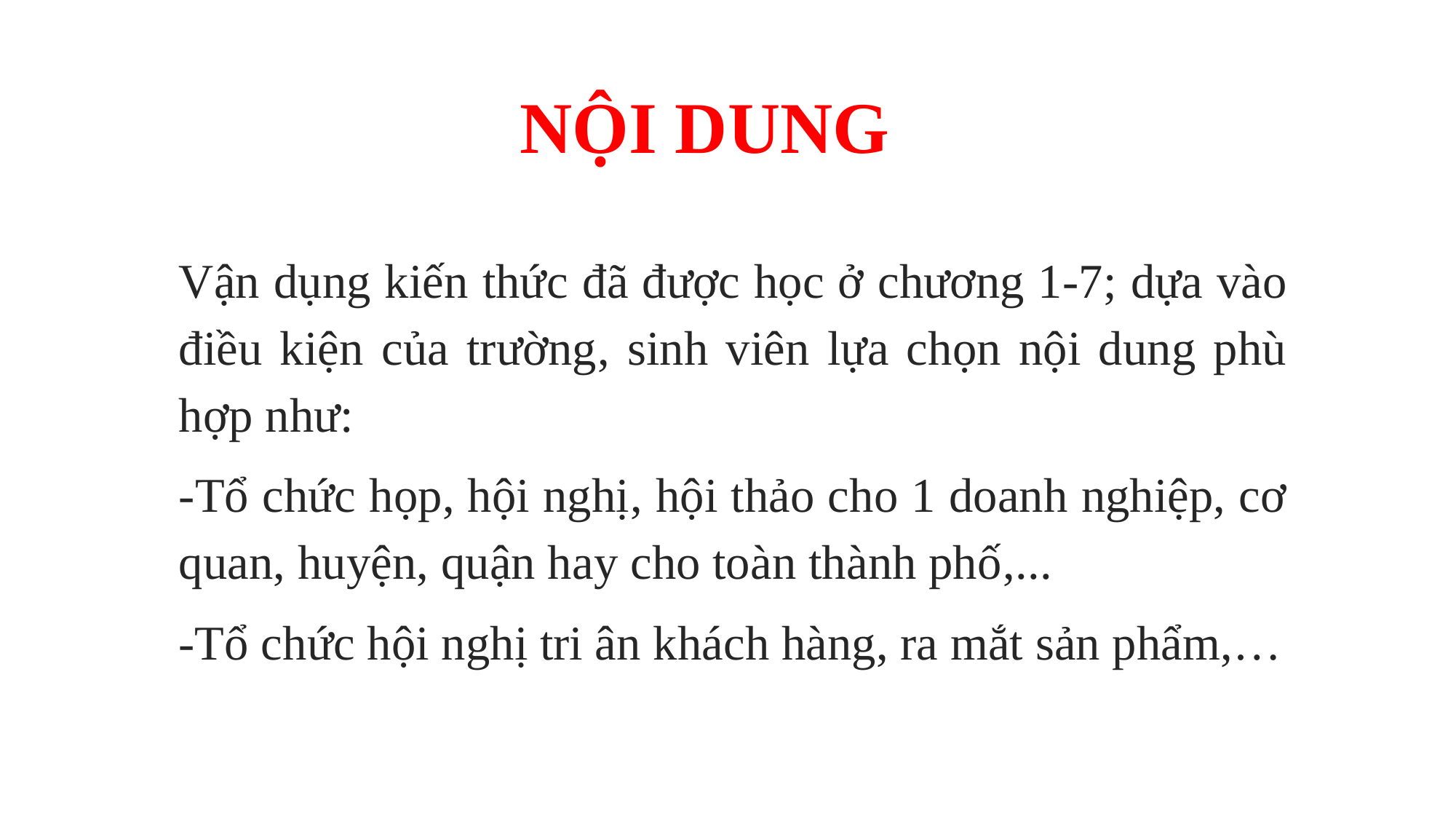

# NỘI DUNG
Vận dụng kiến thức đã được học ở chương 1-7; dựa vào điều kiện của trường, sinh viên lựa chọn nội dung phù hợp như:
-Tổ chức họp, hội nghị, hội thảo cho 1 doanh nghiệp, cơ quan, huyện, quận hay cho toàn thành phố,...
-Tổ chức hội nghị tri ân khách hàng, ra mắt sản phẩm,…